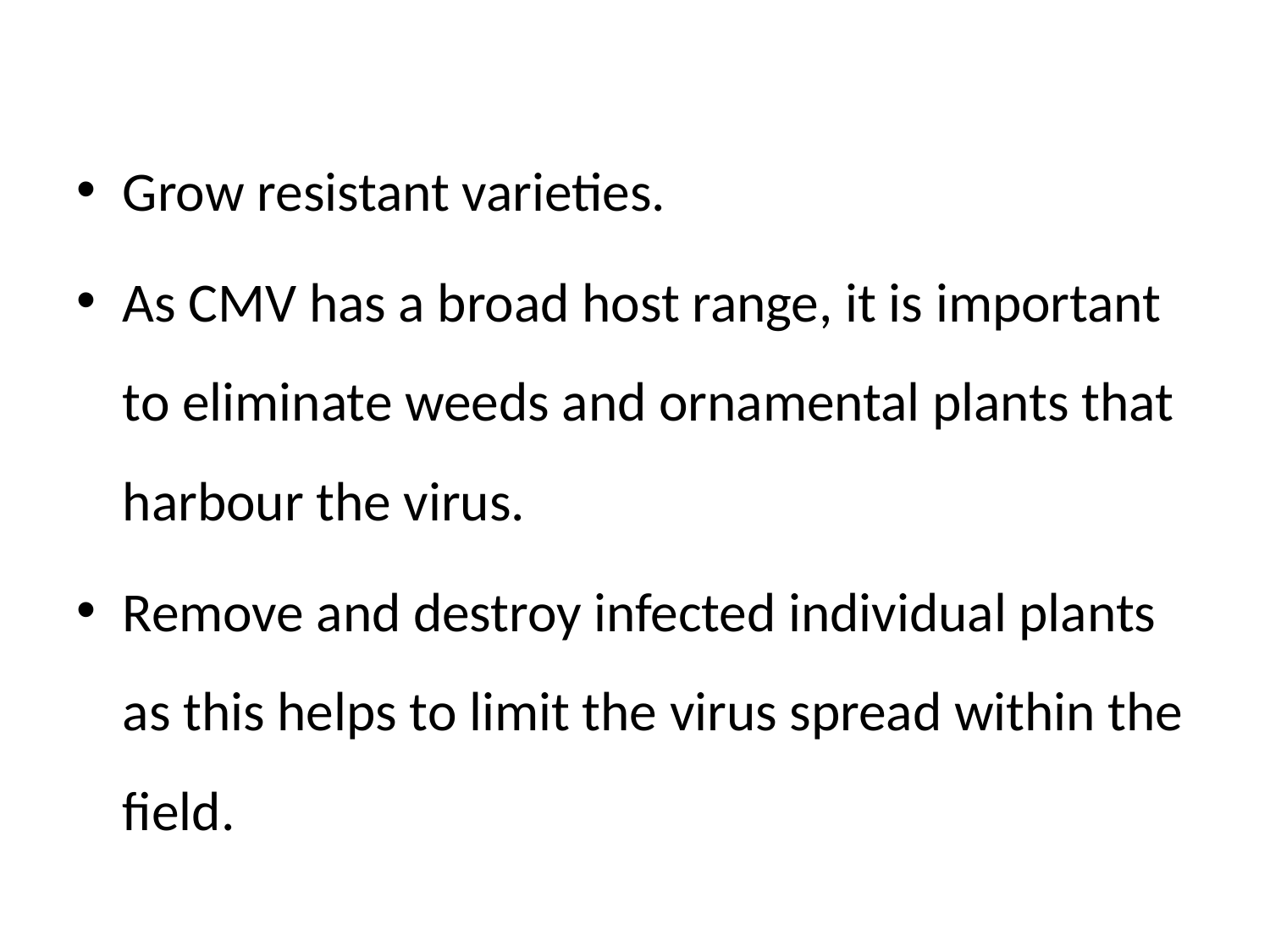

Grow resistant varieties.
As CMV has a broad host range, it is important to eliminate weeds and ornamental plants that harbour the virus.
Remove and destroy infected individual plants as this helps to limit the virus spread within the field.